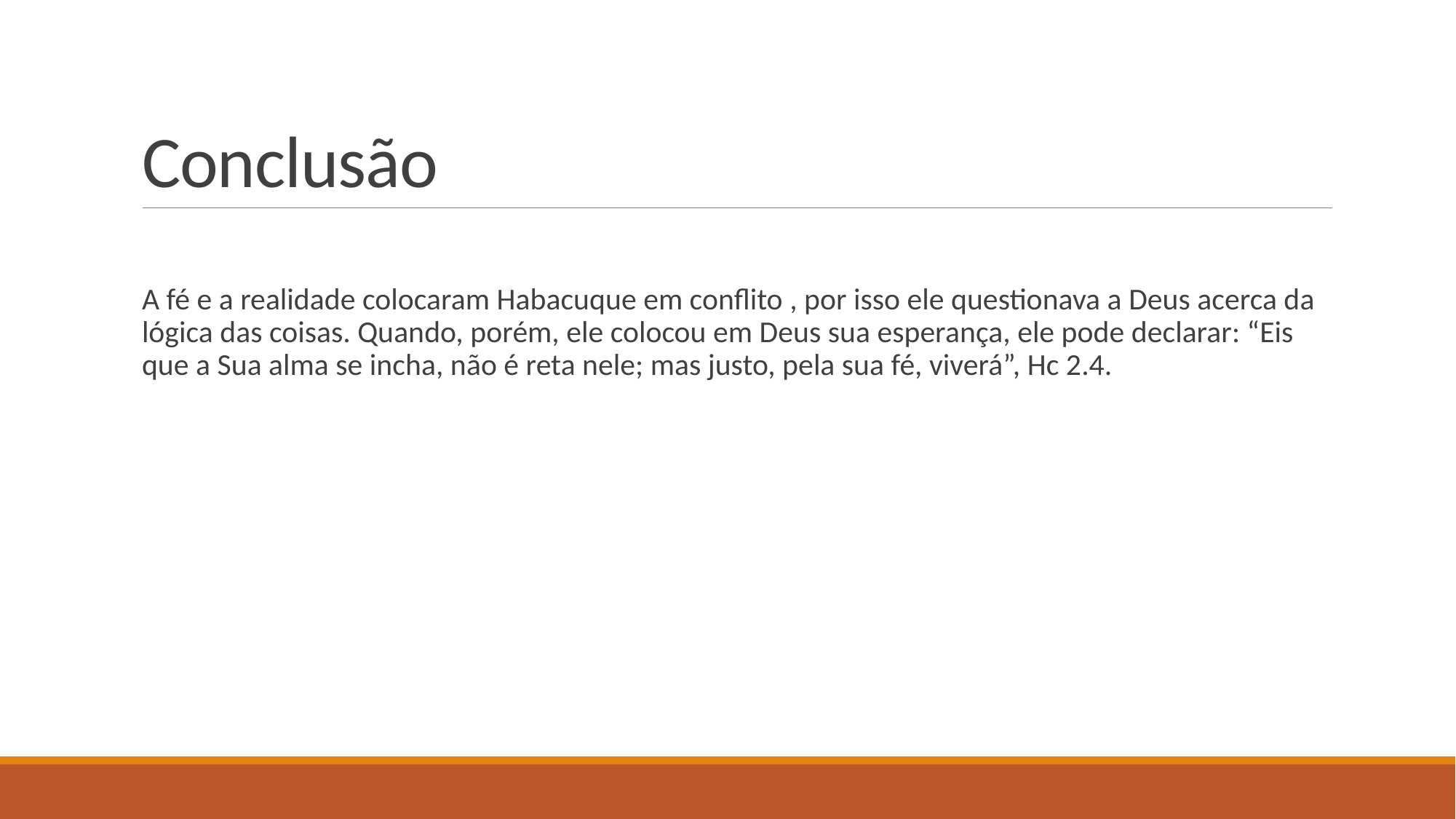

# Conclusão

A fé e a realidade colocaram Habacuque em conflito , por isso ele questionava a Deus acerca da lógica das coisas. Quando, porém, ele colocou em Deus sua esperança, ele pode declarar: “Eis que a Sua alma se incha, não é reta nele; mas justo, pela sua fé, viverá”, Hc 2.4.